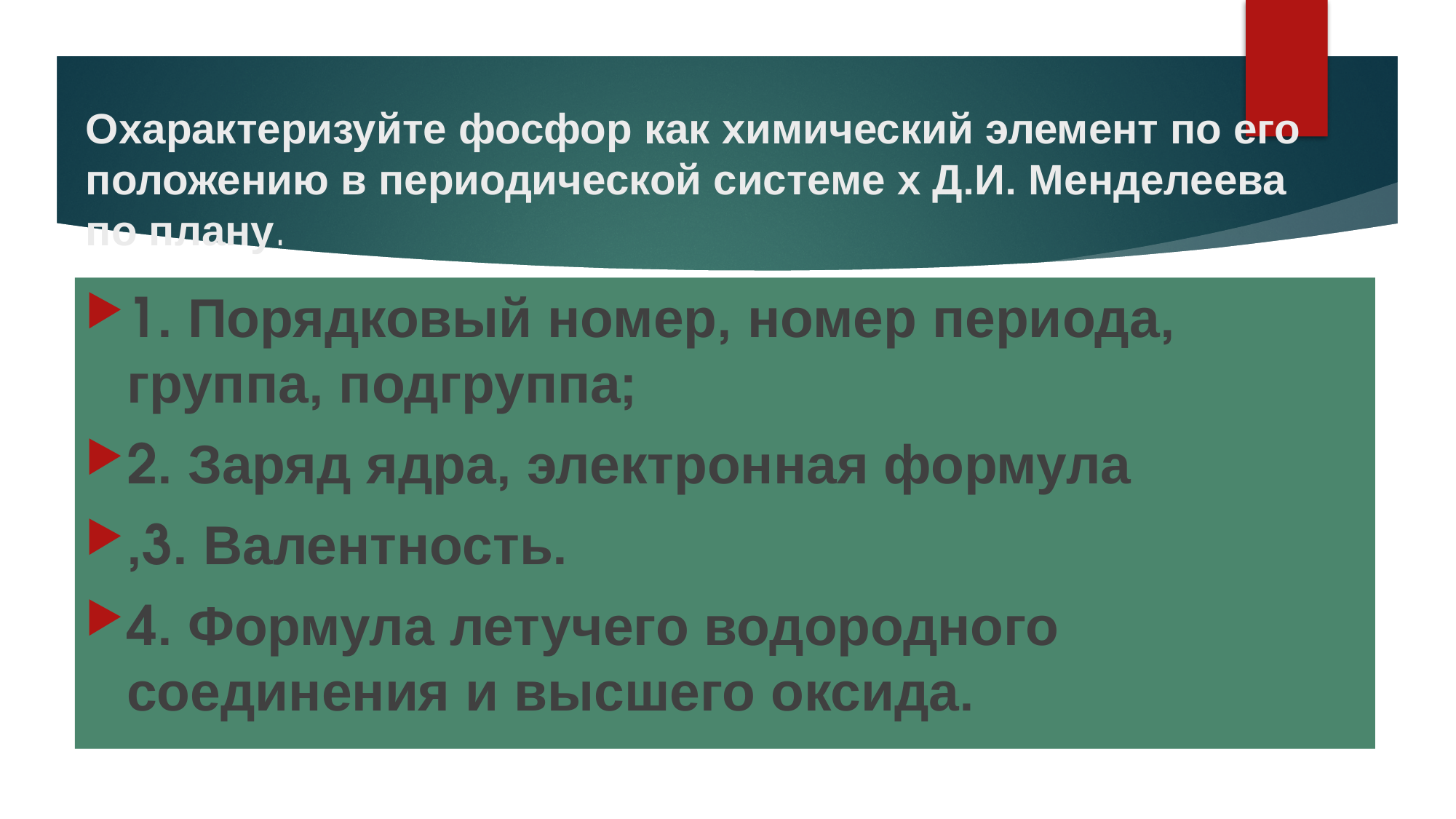

# Охарактеризуйте фосфор как химический элемент по его положению в периодической системе х Д.И. Менделеева по плану.
1. Порядковый номер, номер периода, группа, подгруппа;
2. Заряд ядра, электронная формула
,3. Валентность.
4. Формула летучего водородного соединения и высшего оксида.